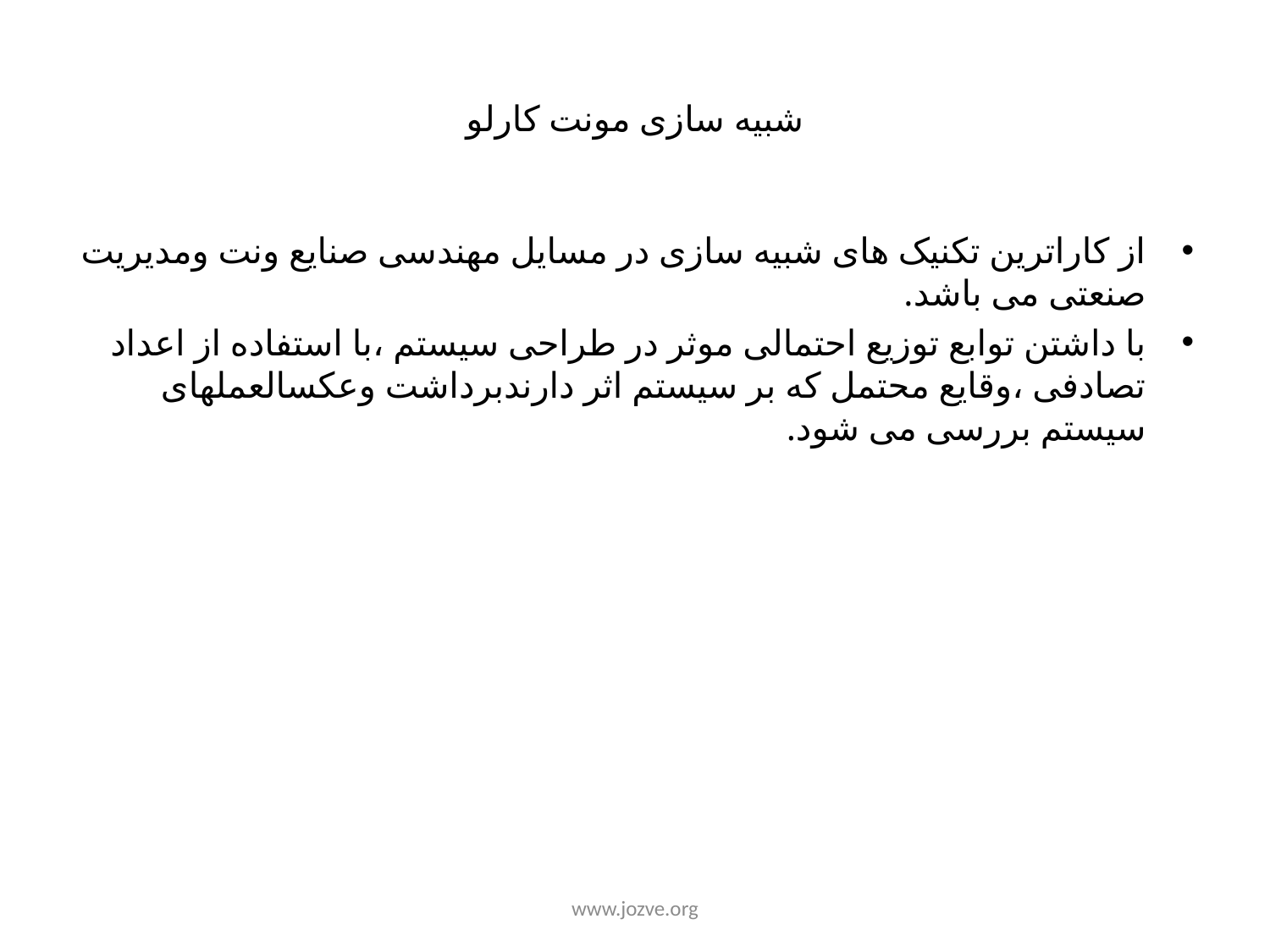

# شبیه سازی مونت کارلو
از کاراترین تکنیک های شبیه سازی در مسایل مهندسی صنایع ونت ومدیریت صنعتی می باشد.
با داشتن توابع توزیع احتمالی موثر در طراحی سیستم ،با استفاده از اعداد تصادفی ،وقایع محتمل که بر سیستم اثر دارندبرداشت وعکسالعملهای سیستم بررسی می شود.
www.jozve.org